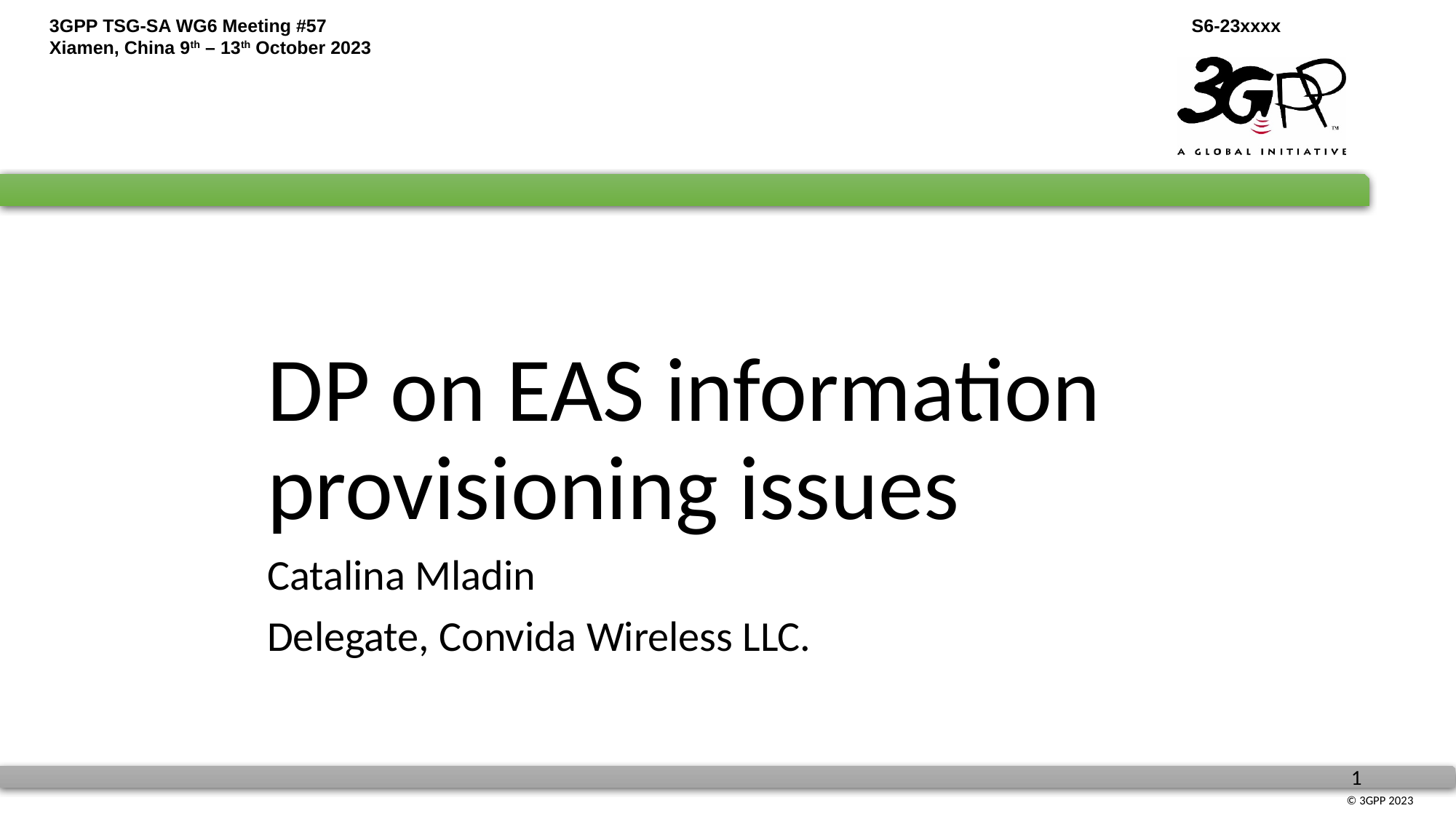

# DP on EAS information provisioning issues
Catalina Mladin
Delegate, Convida Wireless LLC.